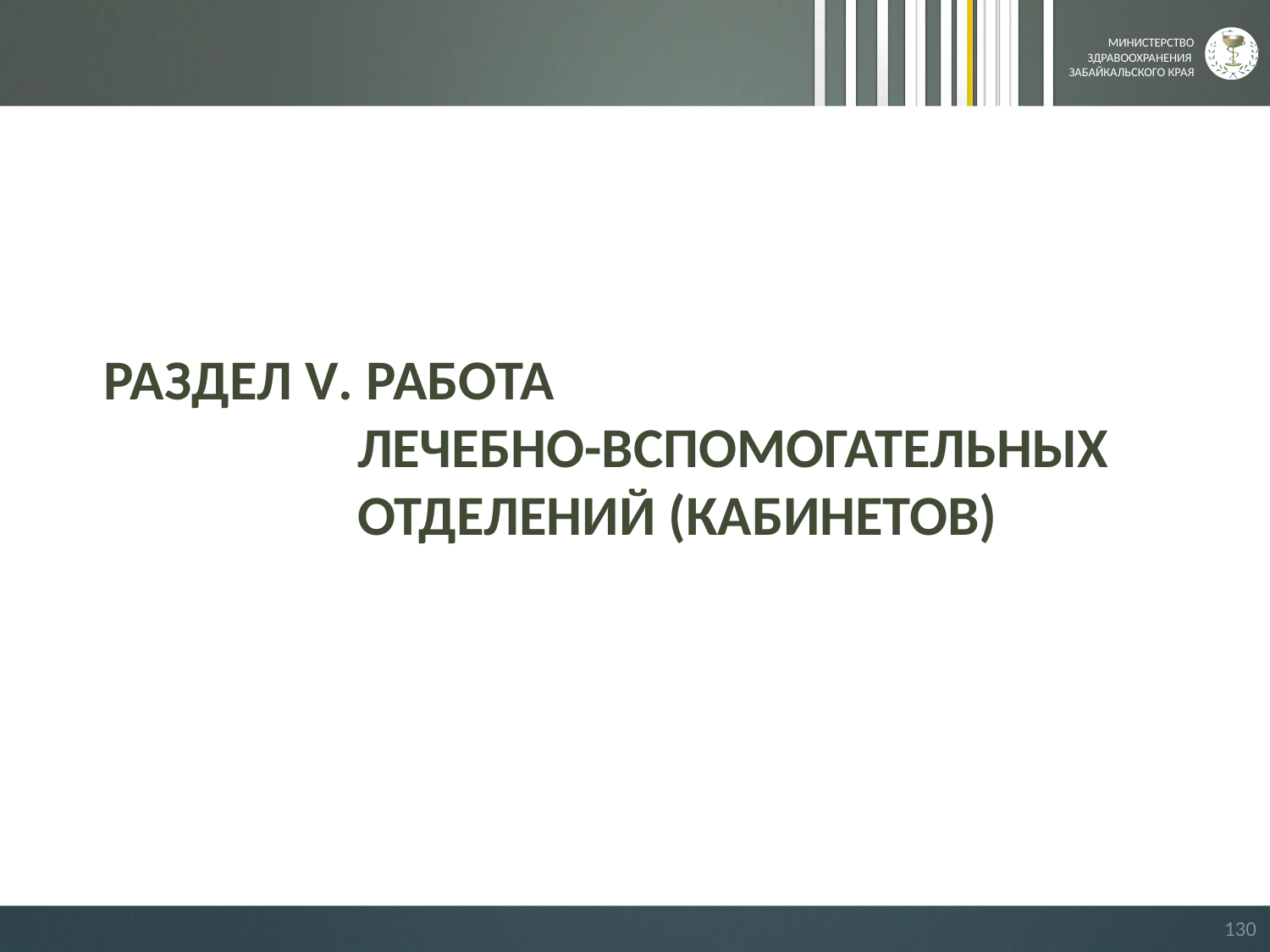

РАЗДЕЛ V. РАБОТА
                       ЛЕЧЕБНО-ВСПОМОГАТЕЛЬНЫХ
                       ОТДЕЛЕНИЙ (КАБИНЕТОВ)
130